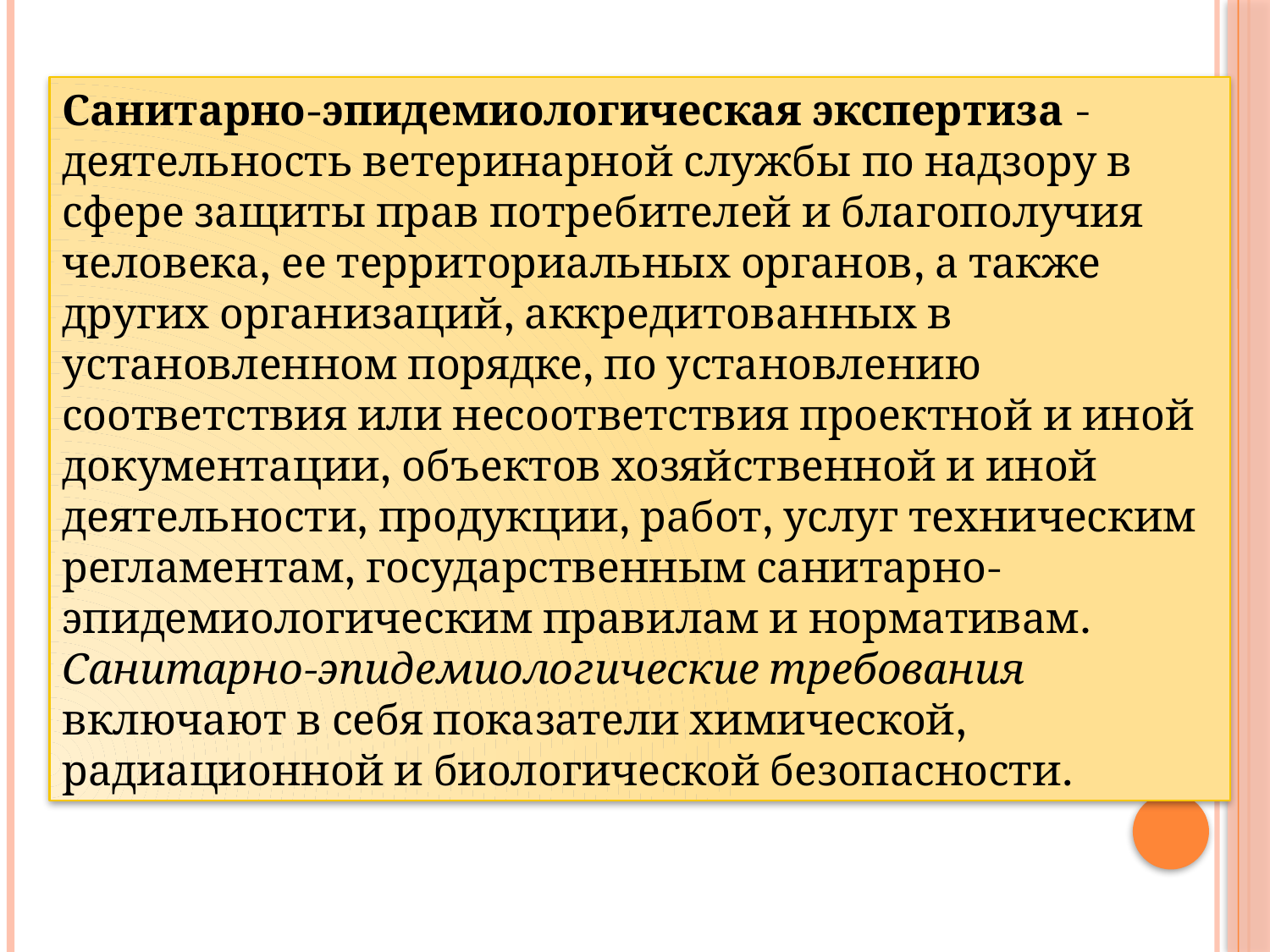

Санитарно-эпидемиологическая экспертиза - деятельность ветеринарной службы по надзору в сфере защиты прав потребителей и благополучия человека, ее территориальных органов, а также других организаций, аккредитованных в установленном порядке, по установлению соответствия или несоответствия проектной и иной документации, объектов хозяйственной и иной деятельности, продукции, работ, услуг техническим регламентам, государственным санитарно-эпидемиологическим правилам и нормативам.  Санитарно-эпидемиологические требования включают в себя показатели химической, радиационной и биологической безопасности.